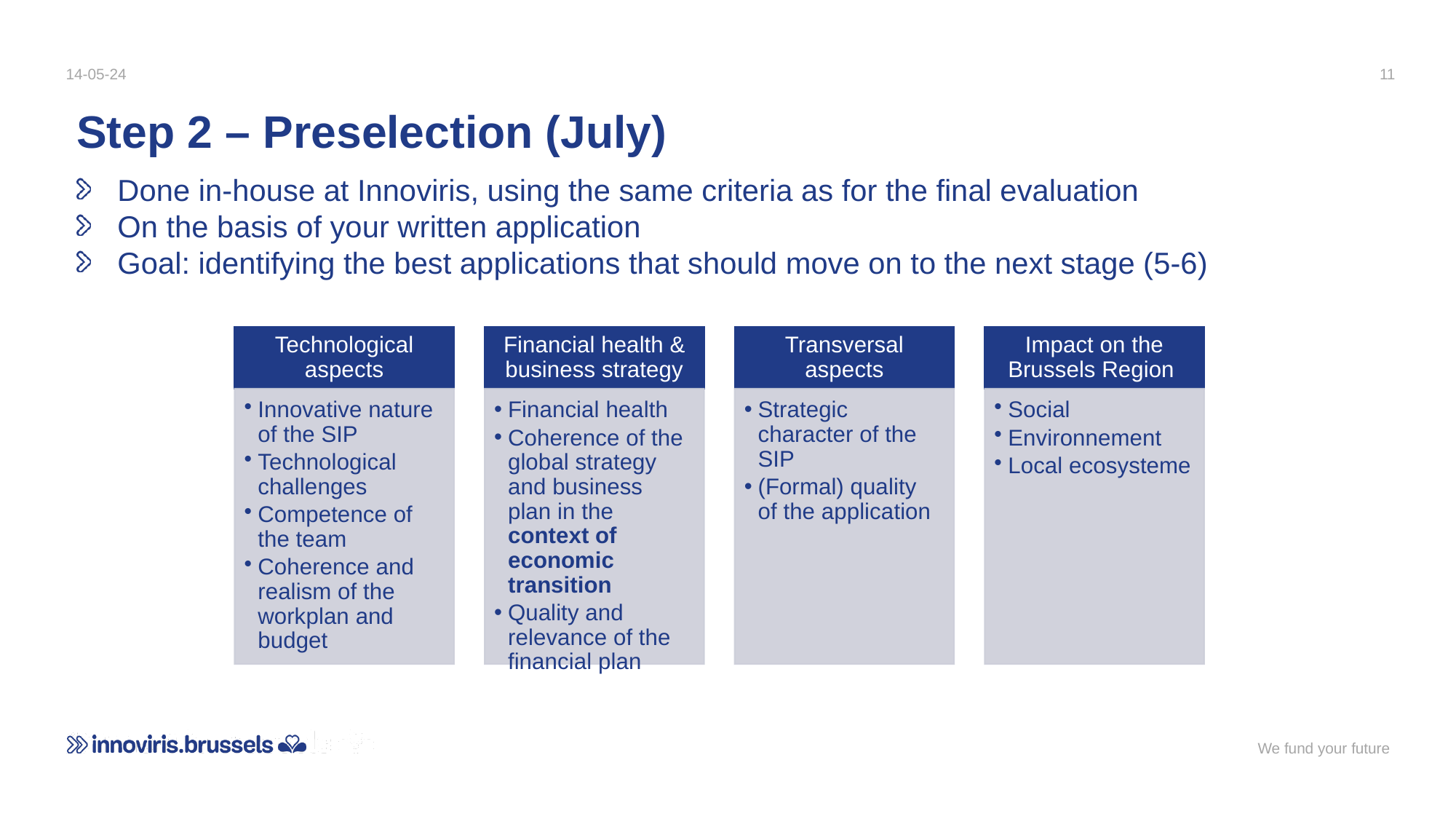

14-05-24
11
Step 2 – Preselection (July)
Done in-house at Innoviris, using the same criteria as for the final evaluation
On the basis of your written application
Goal: identifying the best applications that should move on to the next stage (5-6)

Technological aspects
Innovative nature of the SIP
Technological challenges
Competence of the team
Coherence and realism of the workplan and budget
Financial health & business strategy
Financial health
Coherence of the global strategy and business plan in the context of economic transition
Quality and relevance of the financial plan
Transversal aspects
Strategic character of the SIP
(Formal) quality of the application
Impact on the Brussels Region
Social
Environnement
Local ecosysteme
We fund your future